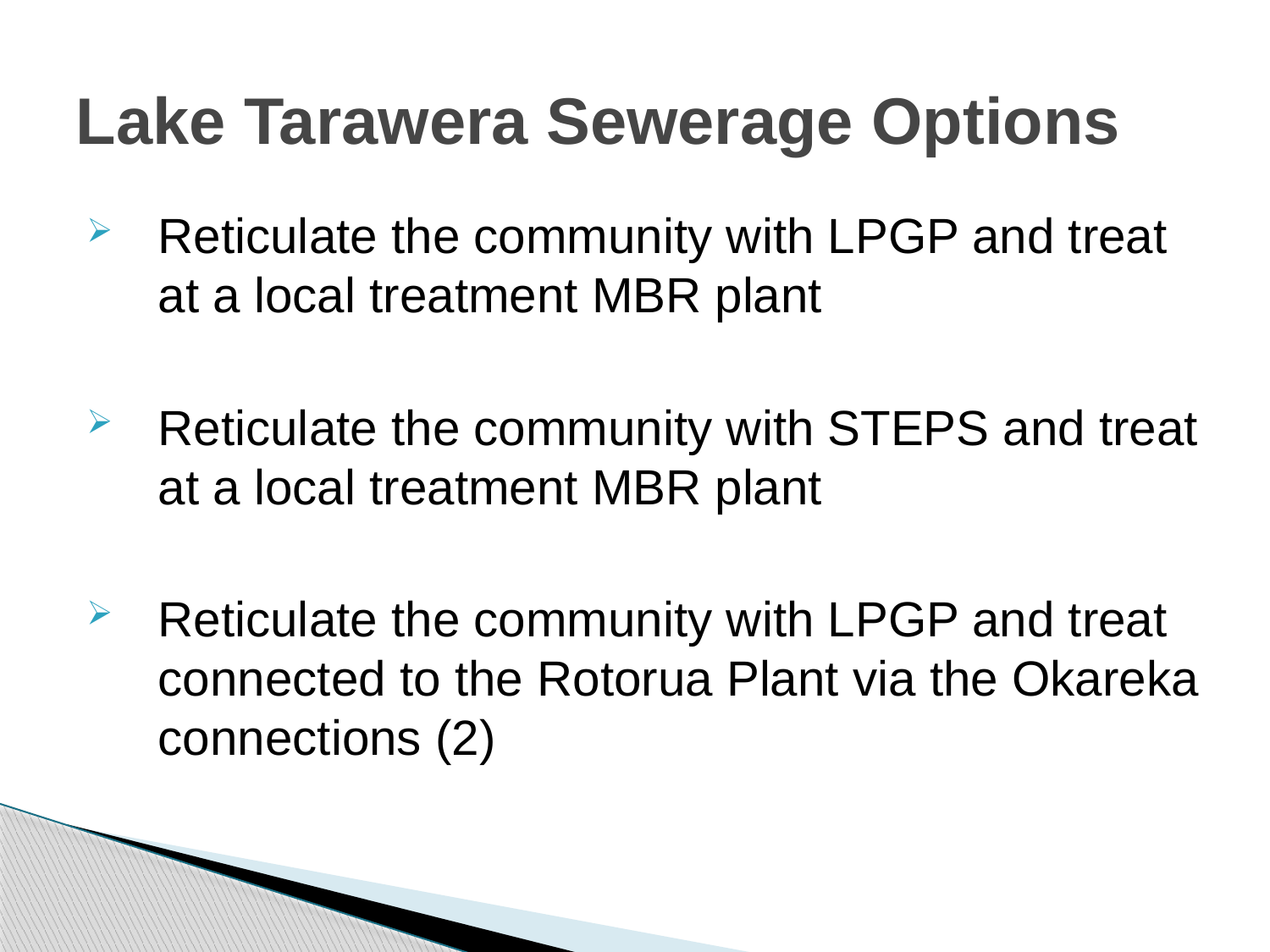

# Lake Tarawera Sewerage Options
Reticulate the community with LPGP and treat at a local treatment MBR plant

Reticulate the community with STEPS and treat at a local treatment MBR plant

Reticulate the community with LPGP and treat connected to the Rotorua Plant via the Okareka connections (2)